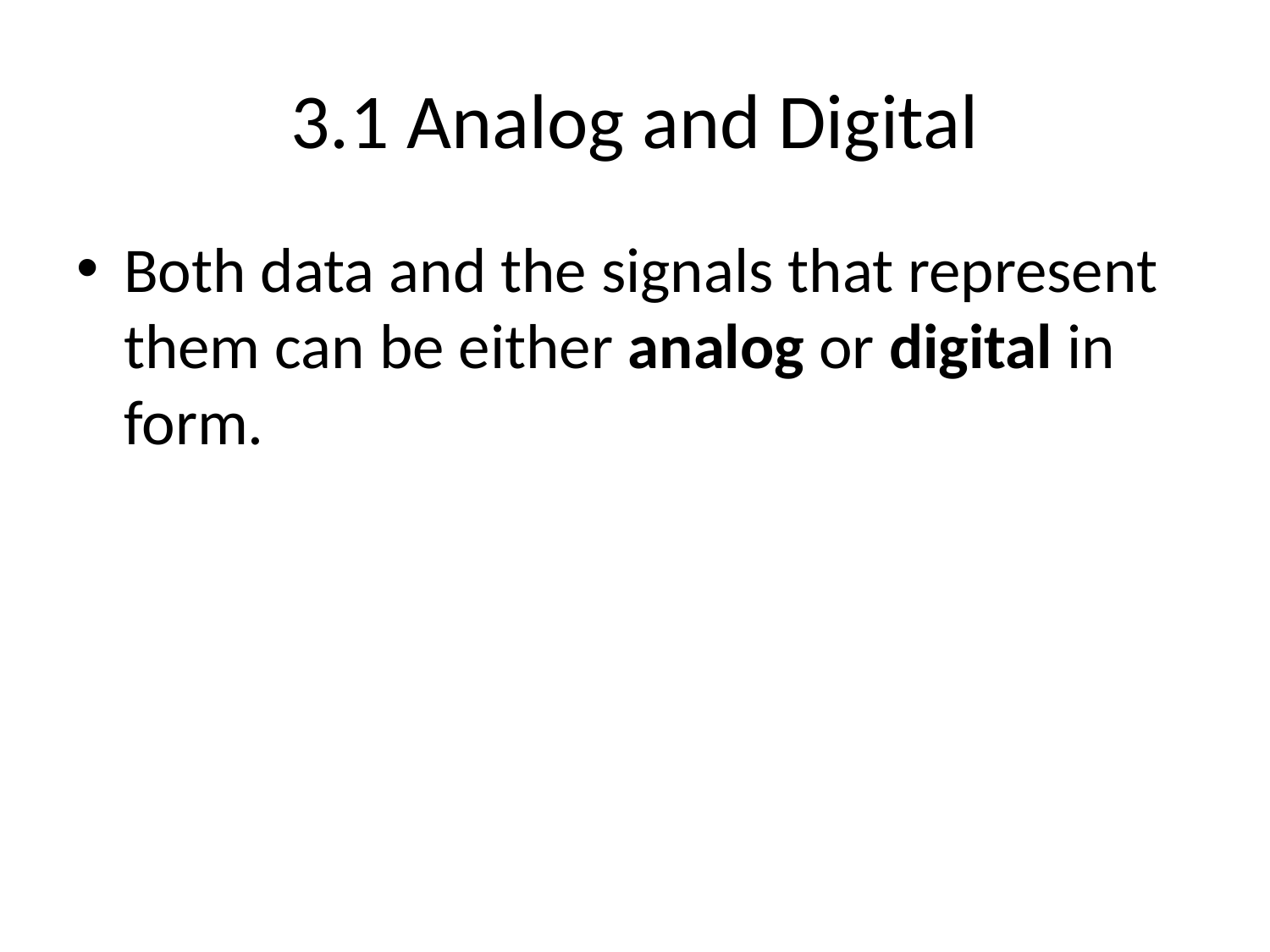

# 3.1 Analog and Digital
Both data and the signals that represent them can be either analog or digital in form.